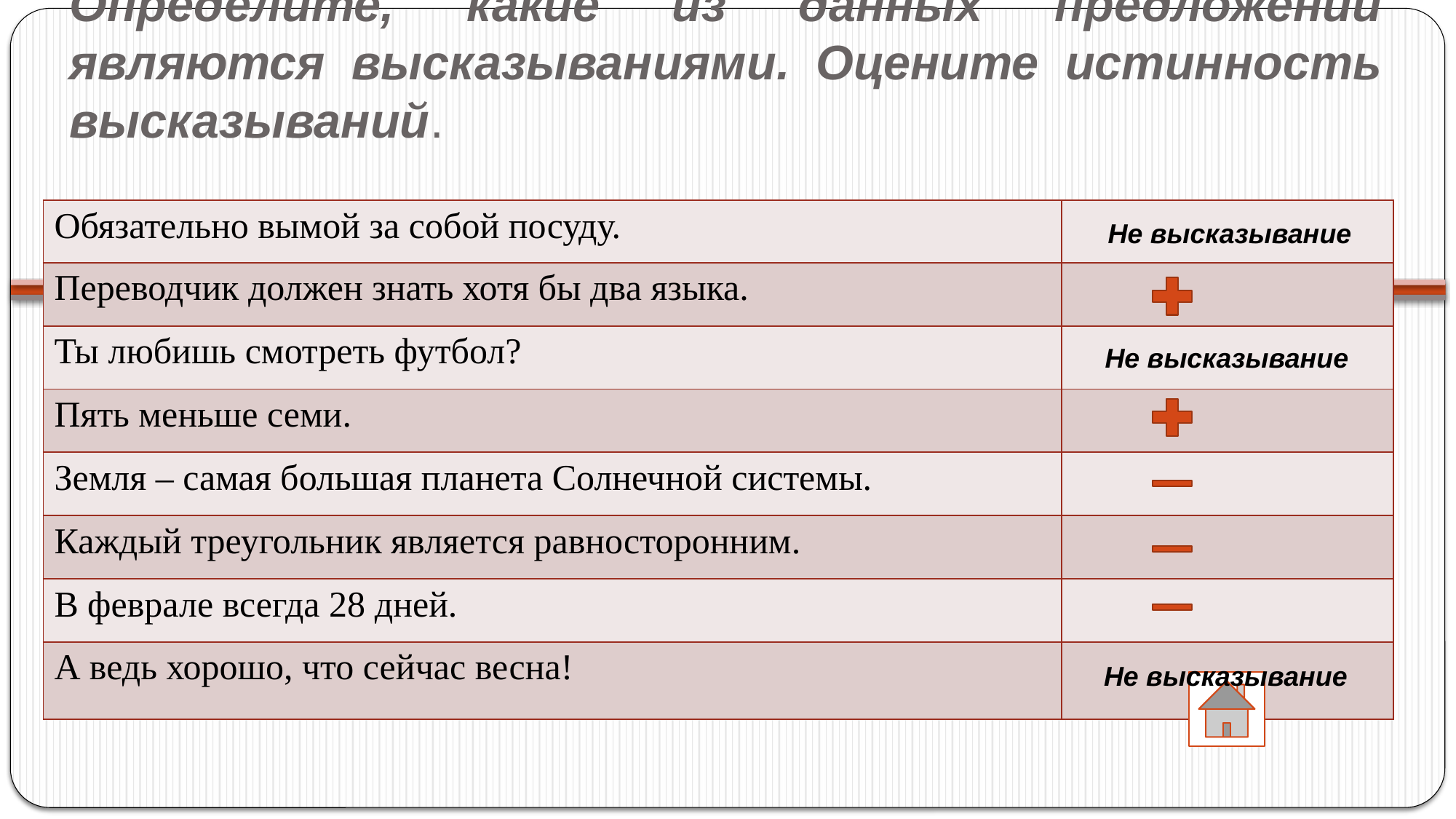

# Определите, какие из данных предложений являются высказываниями. Оцените истинность высказываний.
| Обязательно вымой за собой посуду. |  |
| --- | --- |
| Переводчик должен знать хотя бы два языка. |  |
| Ты любишь смотреть футбол? |  |
| Пять меньше семи. |  |
| Земля – самая большая планета Солнечной системы. |  |
| Каждый треугольник является равносторонним. |  |
| В феврале всегда 28 дней. |  |
| А ведь хорошо, что сейчас весна! |  |
Не высказывание

Не высказывание

Не высказывание